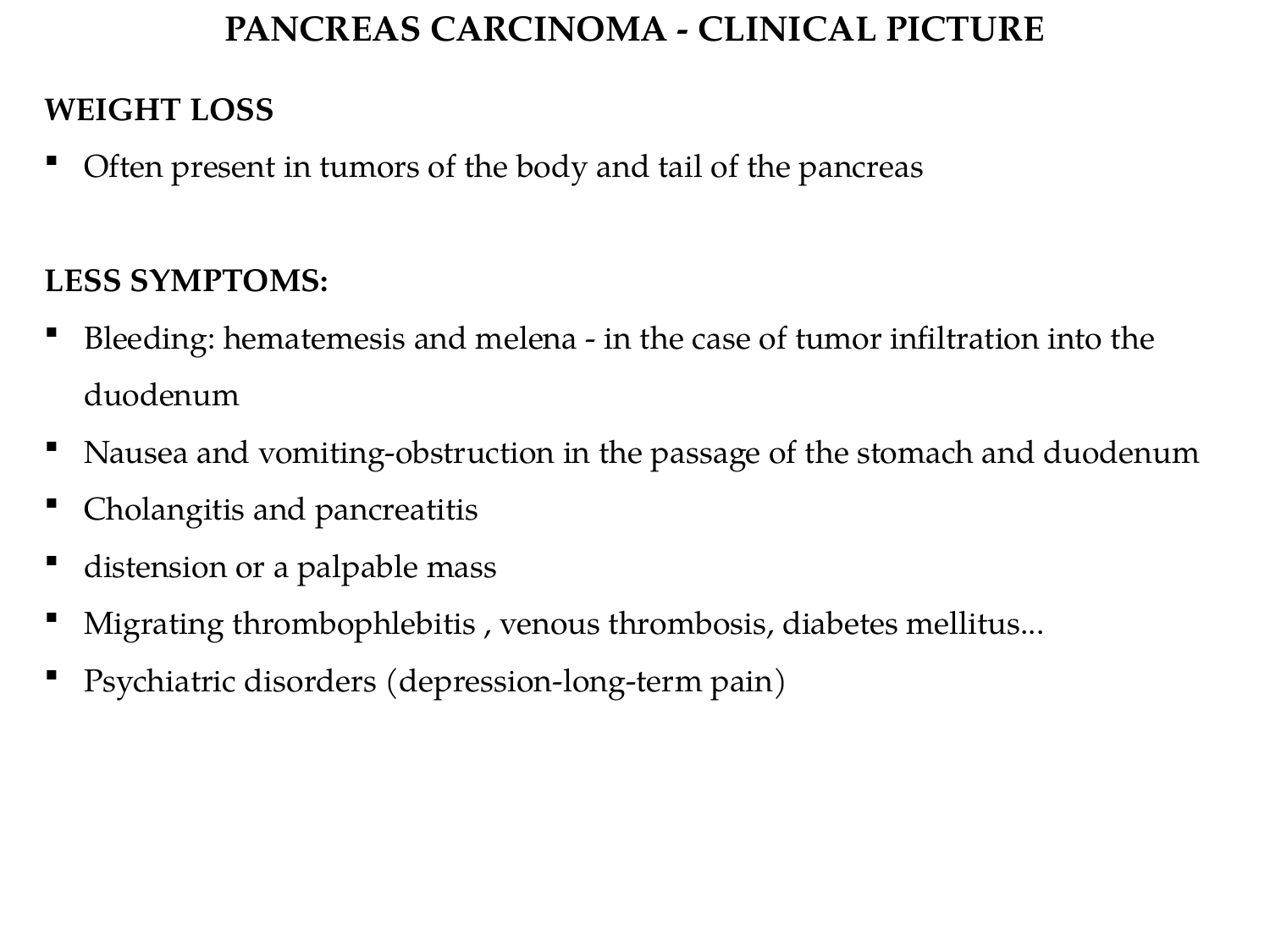

PANCREAS CARCINOMA - CLINICAL PICTURE
WEIGHT LOSS
Often present in tumors of the body and tail of the pancreas

LESS SYMPTOMS:
Bleeding: hematemesis and melena - in the case of tumor infiltration into the duodenum
Nausea and vomiting-obstruction in the passage of the stomach and duodenum
Cholangitis and pancreatitis
distension or a palpable mass
Migrating thrombophlebitis , venous thrombosis, diabetes mellitus...
Psychiatric disorders (depression-long-term pain)